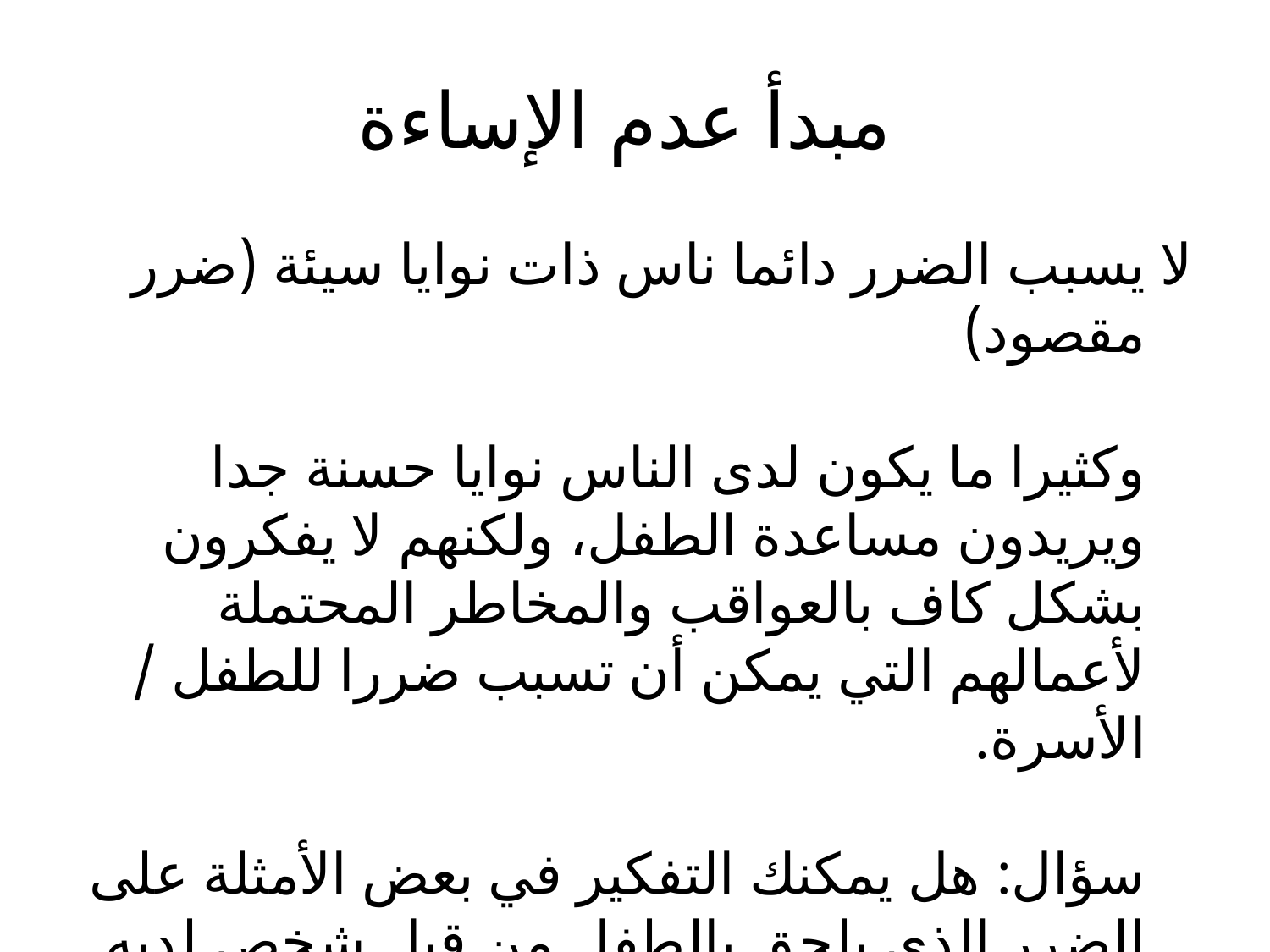

# مبدأ عدم الإساءة
لا يسبب الضرر دائما ناس ذات نوايا سيئة (ضرر مقصود)
 
وكثيرا ما يكون لدى الناس نوايا حسنة جدا ويريدون مساعدة الطفل، ولكنهم لا يفكرون بشكل كاف بالعواقب والمخاطر المحتملة لأعمالهم التي يمكن أن تسبب ضررا للطفل / الأسرة.
سؤال: هل يمكنك التفكير في بعض الأمثلة على الضرر الذي يلحق بالطفل من قبل شخص لديه نوايا حسنة؟